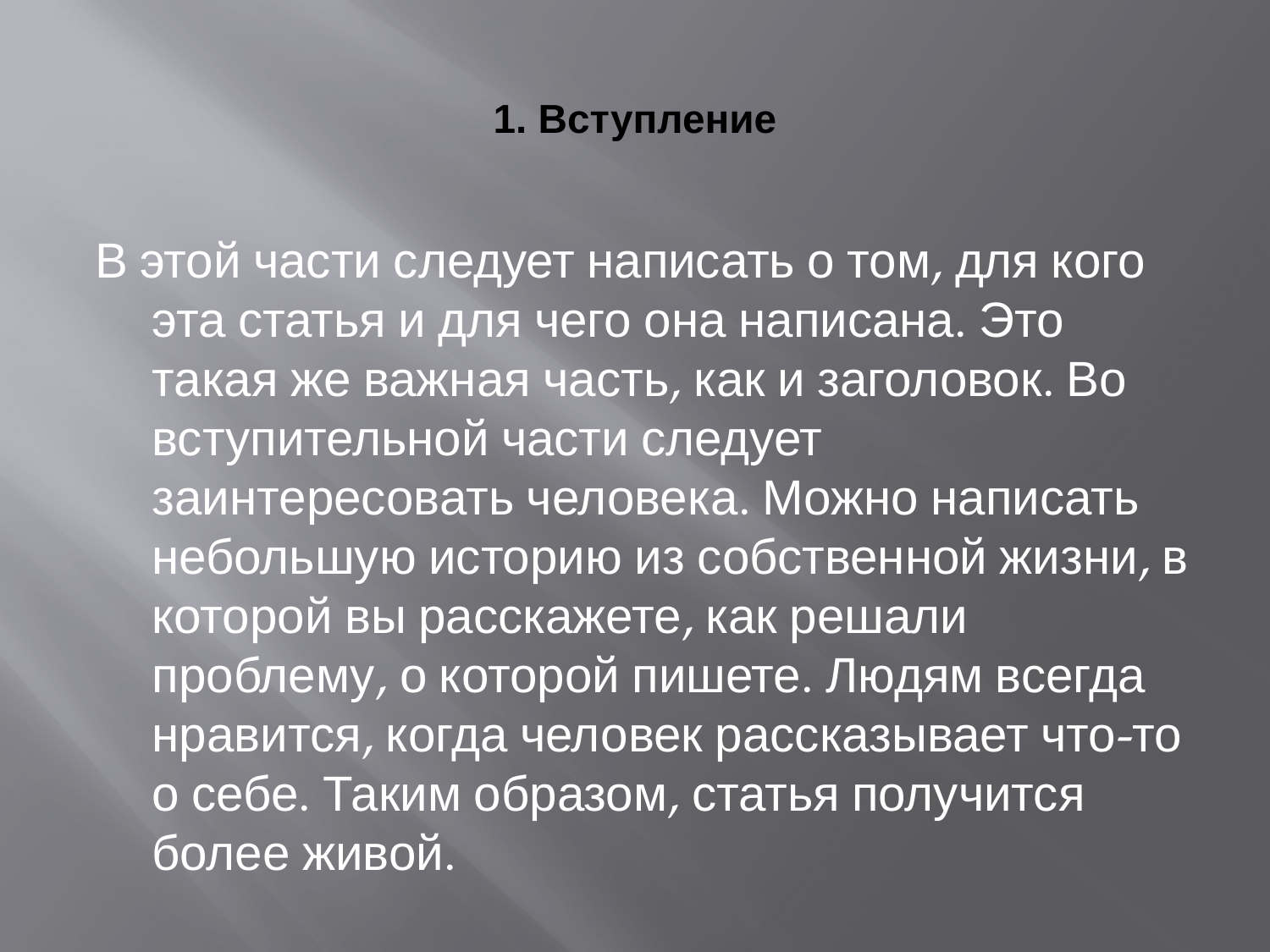

# 1. Вступление
В этой части следует написать о том, для кого эта статья и для чего она написана. Это такая же важная часть, как и заголовок. Во вступительной части следует заинтересовать человека. Можно написать небольшую историю из собственной жизни, в которой вы расскажете, как решали проблему, о которой пишете. Людям всегда нравится, когда человек рассказывает что-то о себе. Таким образом, статья получится более живой.